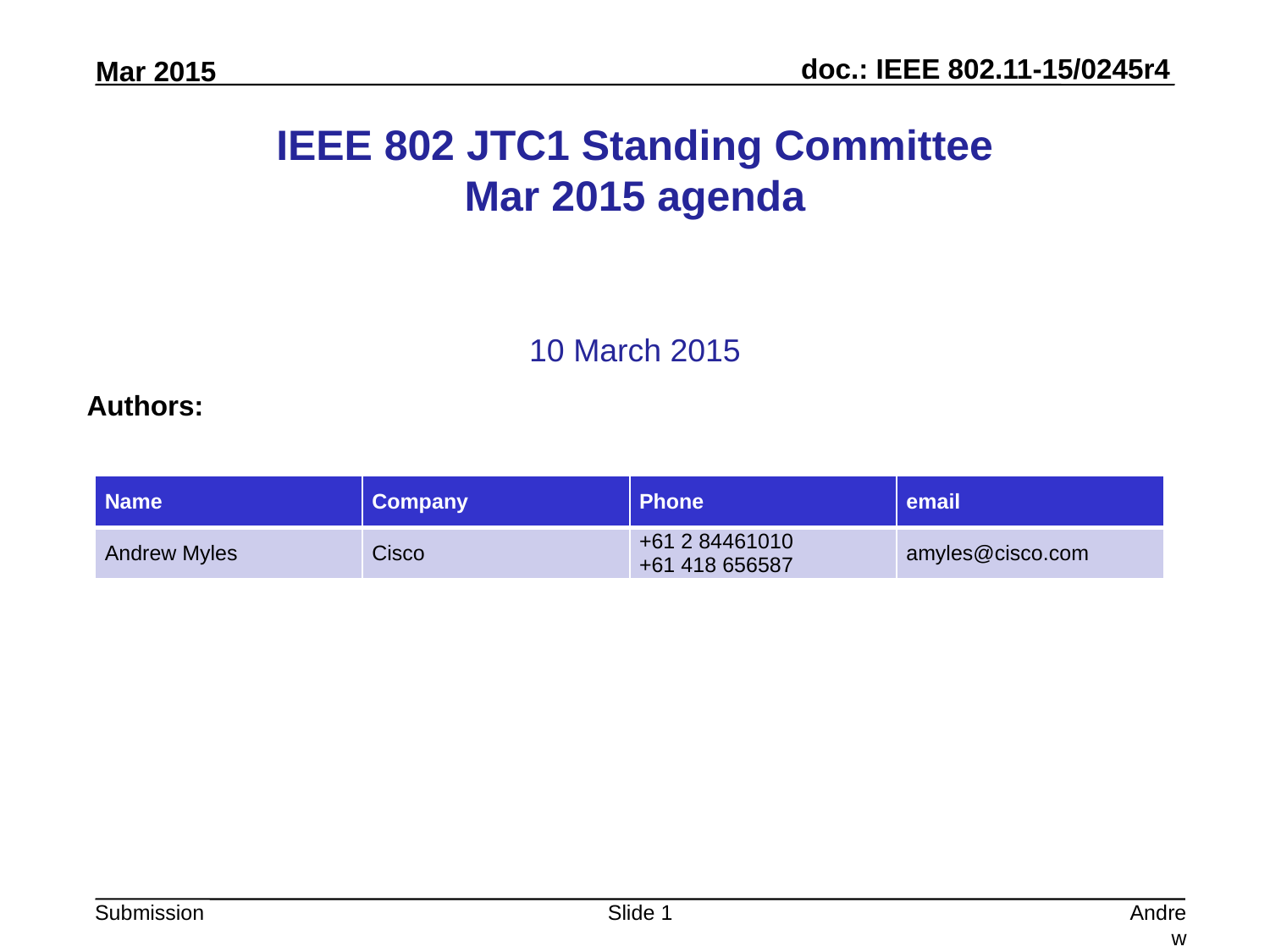

# IEEE 802 JTC1 Standing Committee Mar 2015 agenda
10 March 2015
Authors:
| Name | Company | Phone | email |
| --- | --- | --- | --- |
| Andrew Myles | Cisco | +61 2 84461010 +61 418 656587 | amyles@cisco.com |
Slide 1
Andrew Myles, Cisco